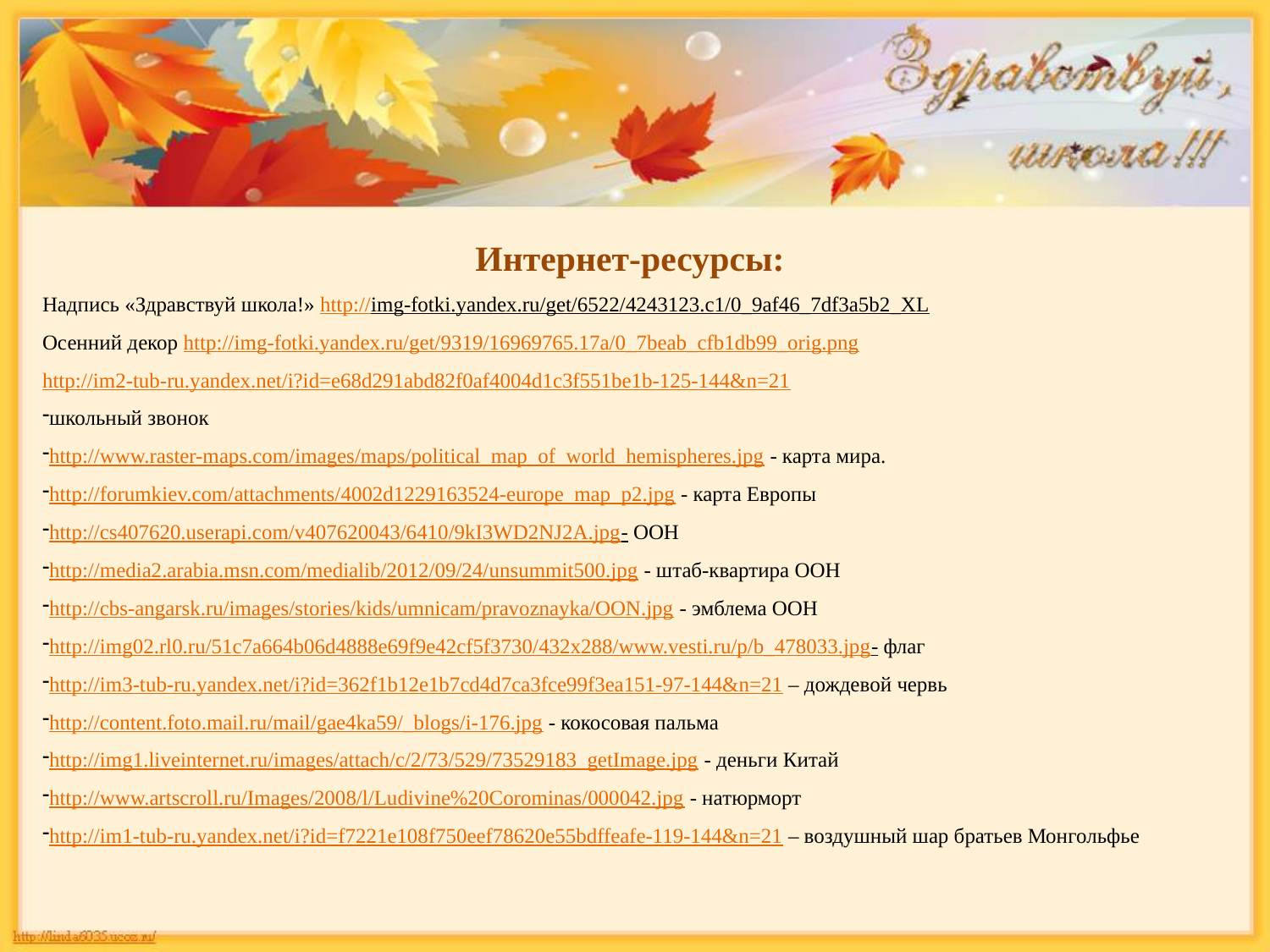

Интернет-ресурсы:
Надпись «Здравствуй школа!» http://img-fotki.yandex.ru/get/6522/4243123.c1/0_9af46_7df3a5b2_XL
Осенний декор http://img-fotki.yandex.ru/get/9319/16969765.17a/0_7beab_cfb1db99_orig.png
http://im2-tub-ru.yandex.net/i?id=e68d291abd82f0af4004d1c3f551be1b-125-144&n=21
школьный звонок
http://www.raster-maps.com/images/maps/political_map_of_world_hemispheres.jpg - карта мира.
http://forumkiev.com/attachments/4002d1229163524-europe_map_p2.jpg - карта Европы
http://cs407620.userapi.com/v407620043/6410/9kI3WD2NJ2A.jpg- ООН
http://media2.arabia.msn.com/medialib/2012/09/24/unsummit500.jpg - штаб-квартира ООН
http://cbs-angarsk.ru/images/stories/kids/umnicam/pravoznayka/OON.jpg - эмблема ООН
http://img02.rl0.ru/51c7a664b06d4888e69f9e42cf5f3730/432x288/www.vesti.ru/p/b_478033.jpg- флаг
http://im3-tub-ru.yandex.net/i?id=362f1b12e1b7cd4d7ca3fce99f3ea151-97-144&n=21 – дождевой червь
http://content.foto.mail.ru/mail/gae4ka59/_blogs/i-176.jpg - кокосовая пальма
http://img1.liveinternet.ru/images/attach/c/2/73/529/73529183_getImage.jpg - деньги Китай
http://www.artscroll.ru/Images/2008/l/Ludivine%20Corominas/000042.jpg - натюрморт
http://im1-tub-ru.yandex.net/i?id=f7221e108f750eef78620e55bdffeafe-119-144&n=21 – воздушный шар братьев Монгольфье